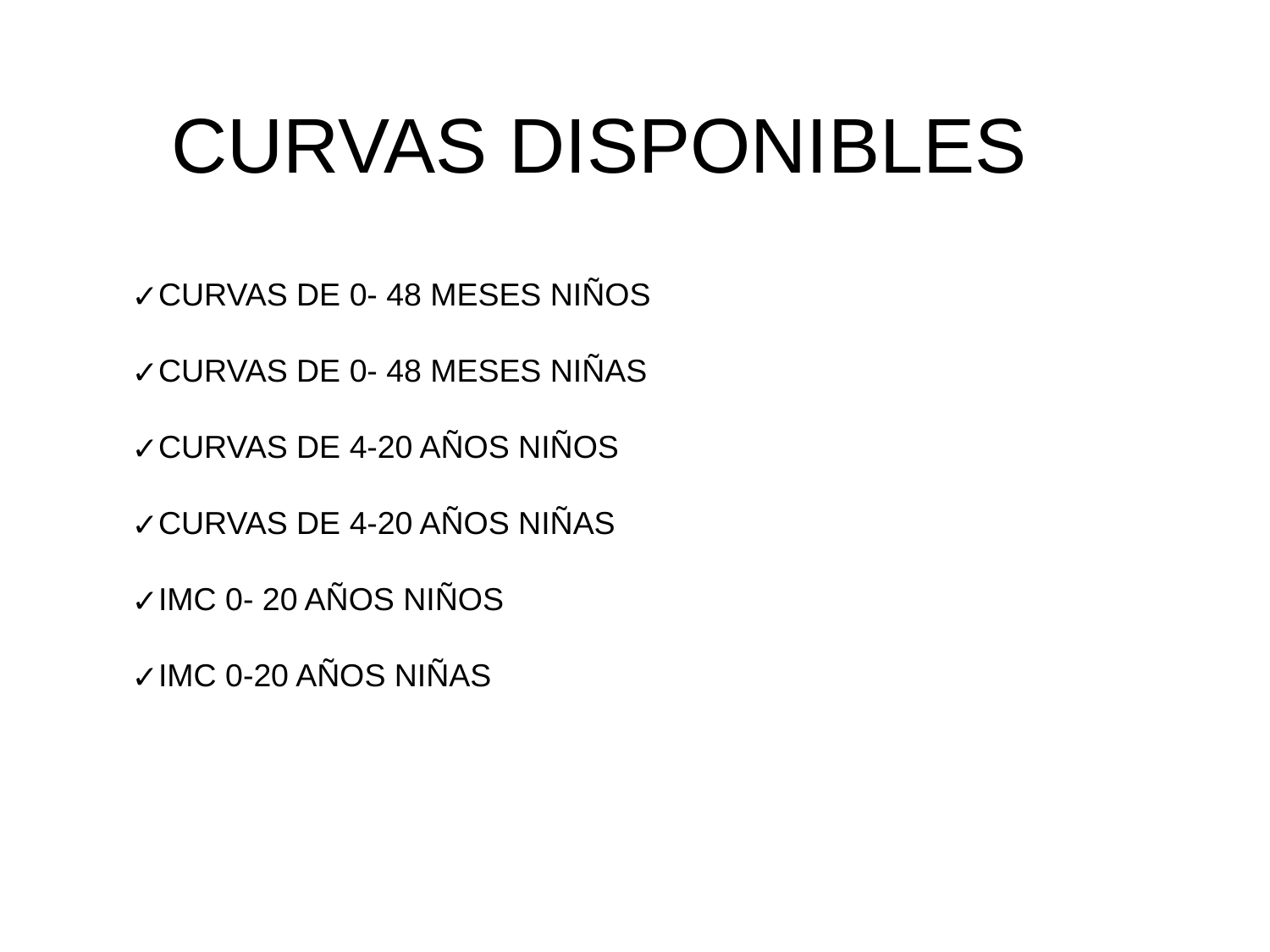

CURVAS DISPONIBLES
CURVAS DE 0- 48 MESES NIÑOS

CURVAS DE 0- 48 MESES NIÑAS

CURVAS DE 4-20 AÑOS NIÑOS

CURVAS DE 4-20 AÑOS NIÑAS

IMC 0- 20 AÑOS NIÑOS

IMC 0-20 AÑOS NIÑAS